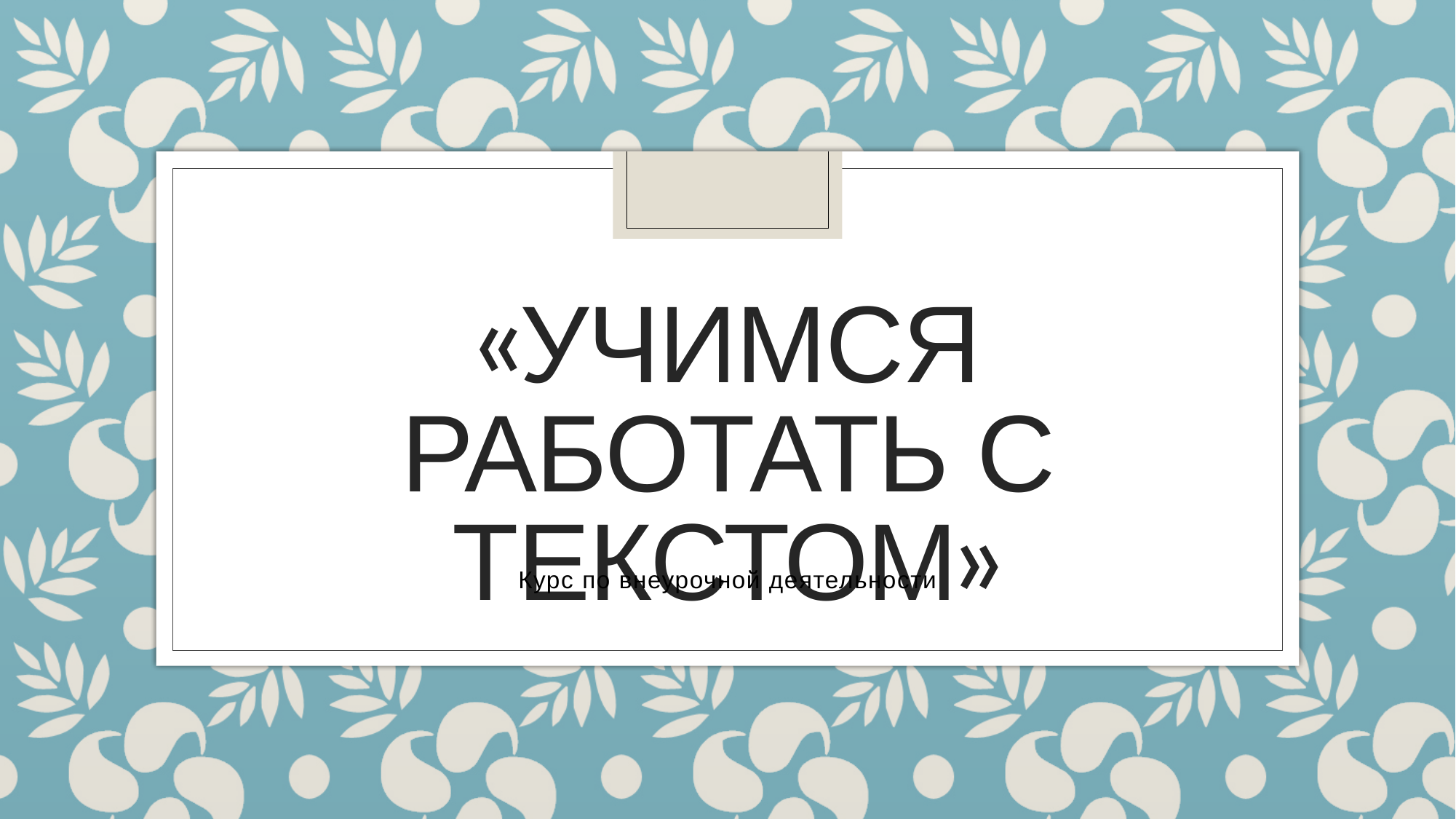

# «Учимся работать с текстом»
Курс по внеурочной деятельности